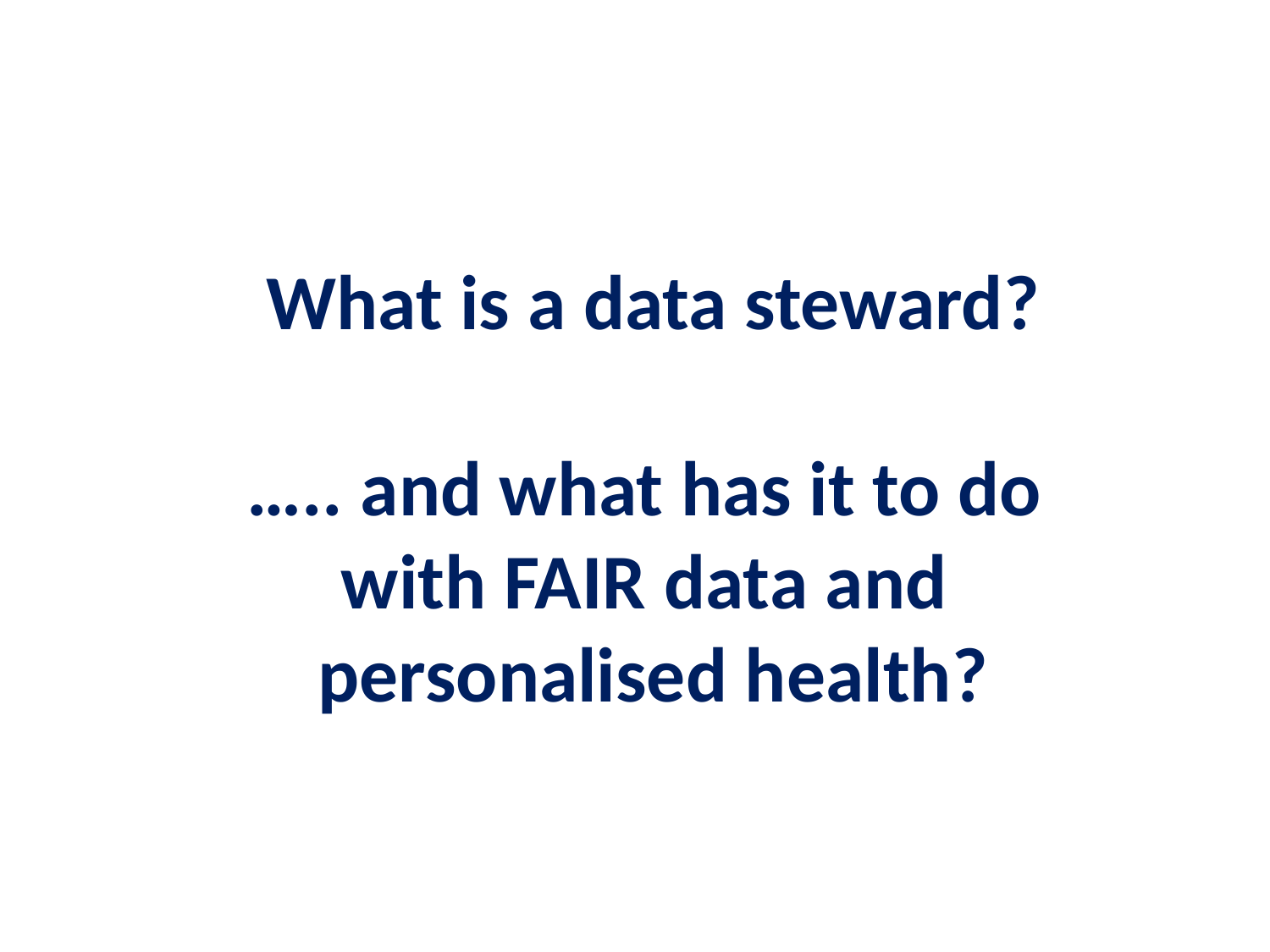

What is a data steward?

….. and what has it to do
with FAIR data and
personalised health?